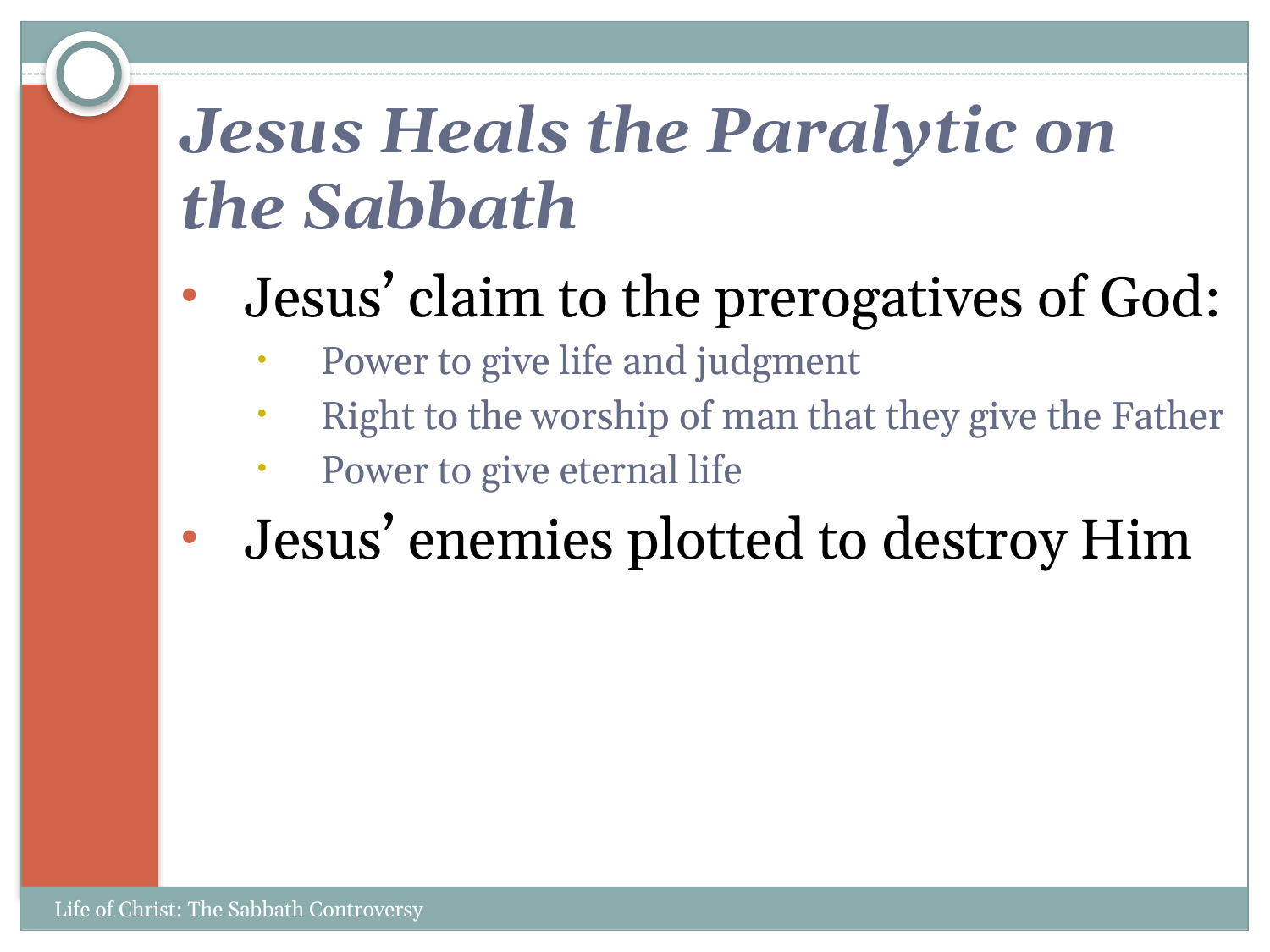

# Jesus Heals the Paralytic on the Sabbath
Jesus’ claim to the prerogatives of God:
Power to give life and judgment
Right to the worship of man that they give the Father
Power to give eternal life
Jesus’ enemies plotted to destroy Him

Life of Christ: The Sabbath Controversy